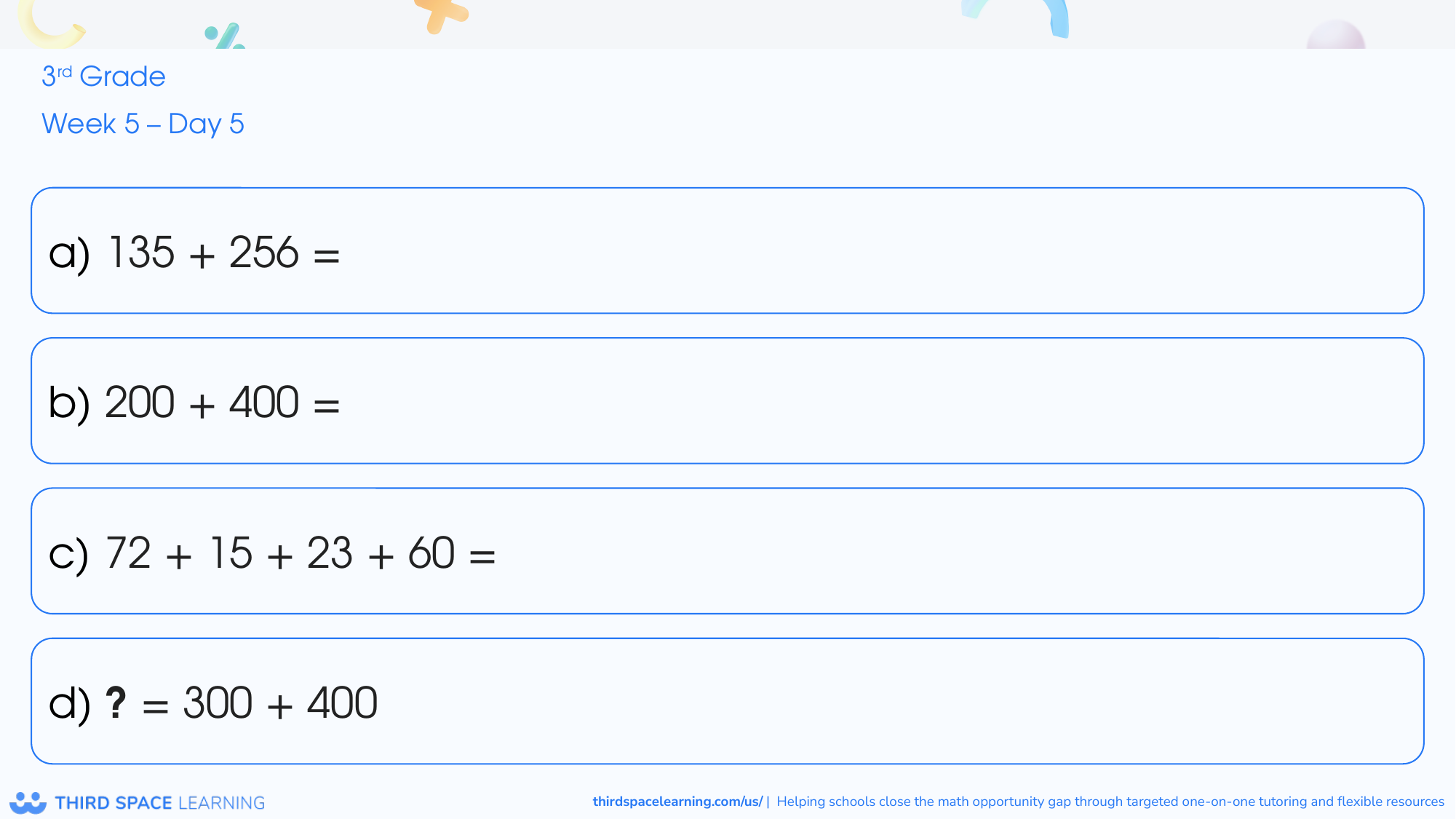

3rd Grade
Week 5 – Day 5
135 + 256 =
200 + 400 =
72 + 15 + 23 + 60 =
? = 300 + 400